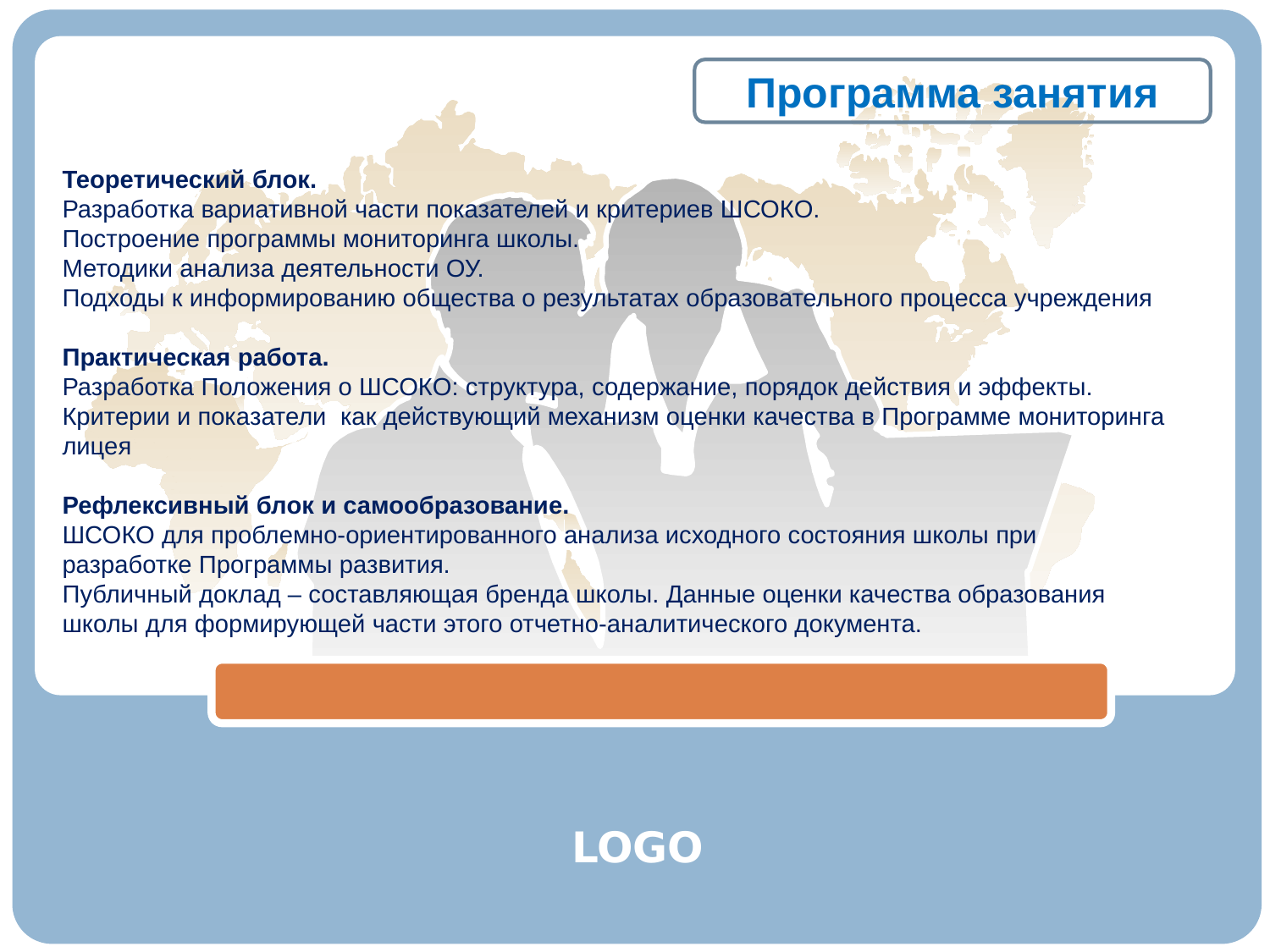

Программа занятия
Теоретический блок.
Разработка вариативной части показателей и критериев ШСОКО.
Построение программы мониторинга школы.
Методики анализа деятельности ОУ.
Подходы к информированию общества о результатах образовательного процесса учреждения

Практическая работа.
Разработка Положения о ШСОКО: структура, содержание, порядок действия и эффекты.
Критерии и показатели  как действующий механизм оценки качества в Программе мониторинга лицея

Рефлексивный блок и самообразование.
ШСОКО для проблемно-ориентированного анализа исходного состояния школы при разработке Программы развития.
Публичный доклад – составляющая бренда школы. Данные оценки качества образования школы для формирующей части этого отчетно-аналитического документа.